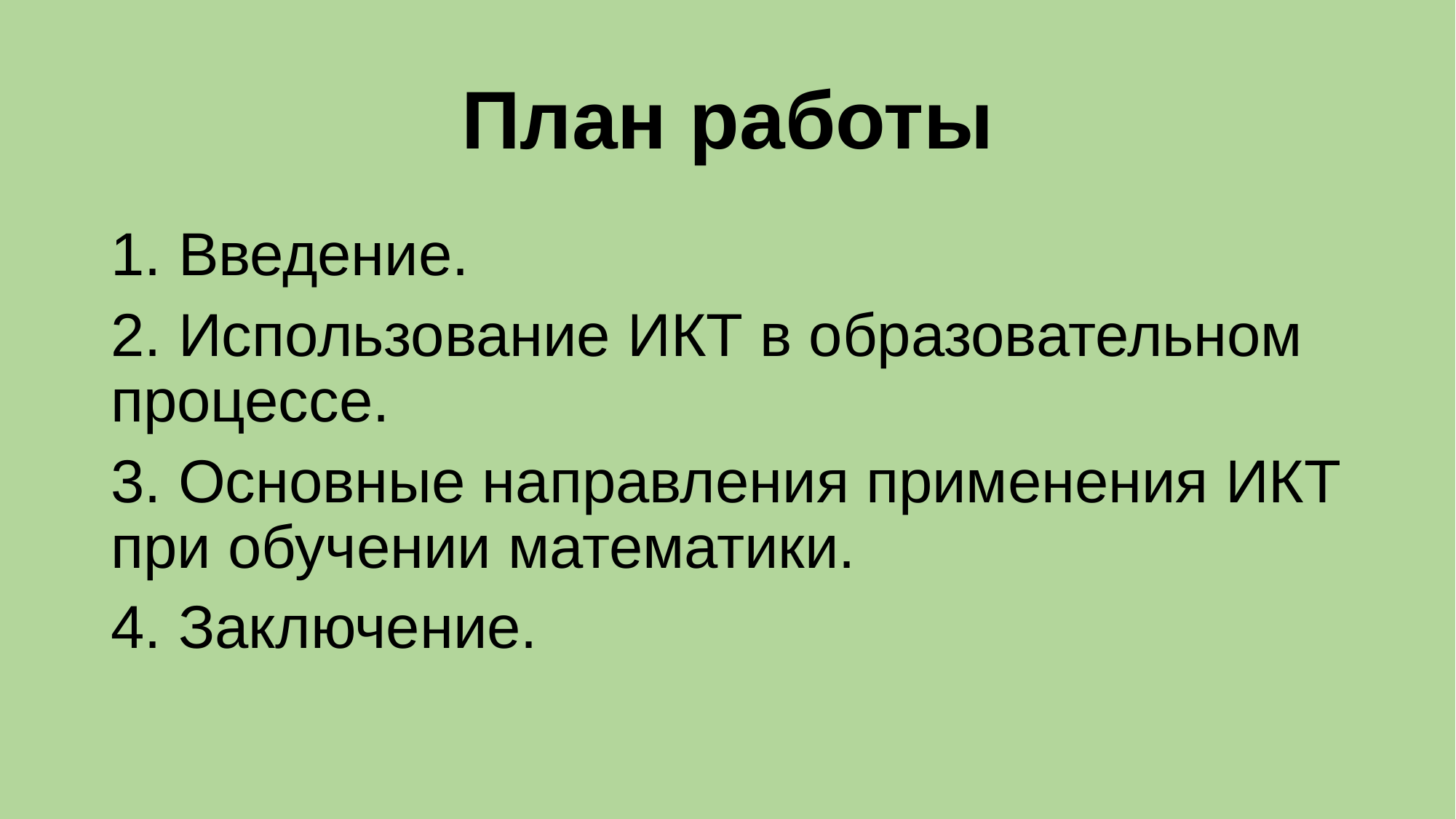

# План работы
1. Введение.
2. Использование ИКТ в образовательном процессе.
3. Основные направления применения ИКТ при обучении математики.
4. Заключение.